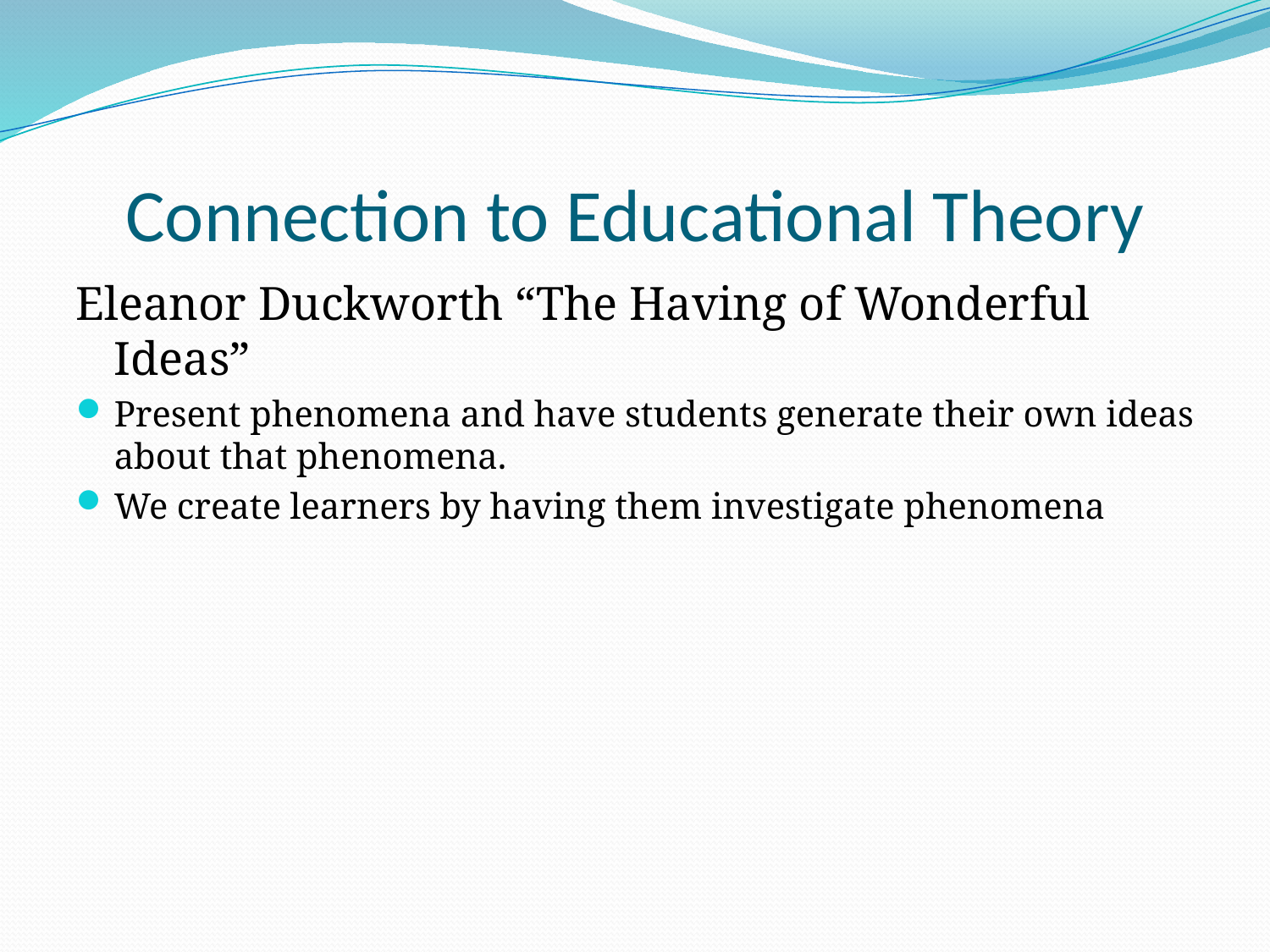

# Connection to Educational Theory
Eleanor Duckworth “The Having of Wonderful Ideas”
Present phenomena and have students generate their own ideas about that phenomena.
We create learners by having them investigate phenomena